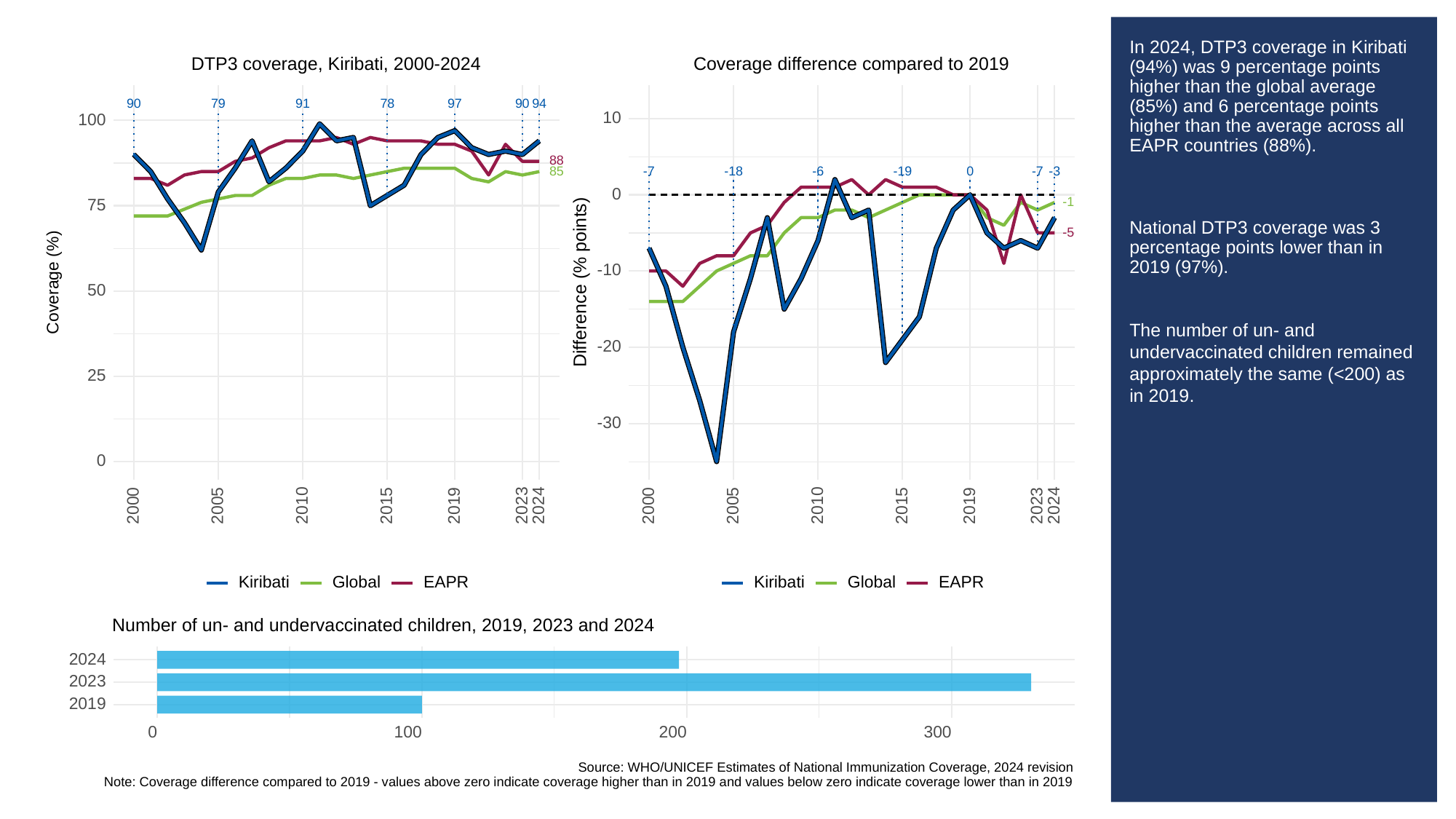

# In 2024, DTP3 coverage in Kiribati (94%) was 9 percentage points higher than the global average (85%) and 6 percentage points higher than the average across all EAPR countries (88%).

National DTP3 coverage was 3 percentage points lower than in 2019 (97%).

The number of un- and undervaccinated children remained approximately the same (<200) as in 2019.

Coverage difference compared to 2019
DTP3 coverage, Kiribati, 2000-2024

90
79
91
78
97
90
94
10

100

88

85
-3
-18
-6
-19
0
-7
-7

0

-1
75

-5

-10

Difference (% points)
Coverage (%)
50

-20

25

-30

0

2023
2023
2000
2005
2010
2015
2019
2024
2000
2005
2010
2015
2019
2024
Global
Global
Kiribati
Kiribati
EAPR
EAPR

Number of un- and undervaccinated children, 2019, 2023 and 2024

2024

2023

2019

300
0
100
200
Source: WHO/UNICEF Estimates of National Immunization Coverage, 2024 revision
Note: Coverage difference compared to 2019 - values above zero indicate coverage higher than in 2019 and values below zero indicate coverage lower than in 2019